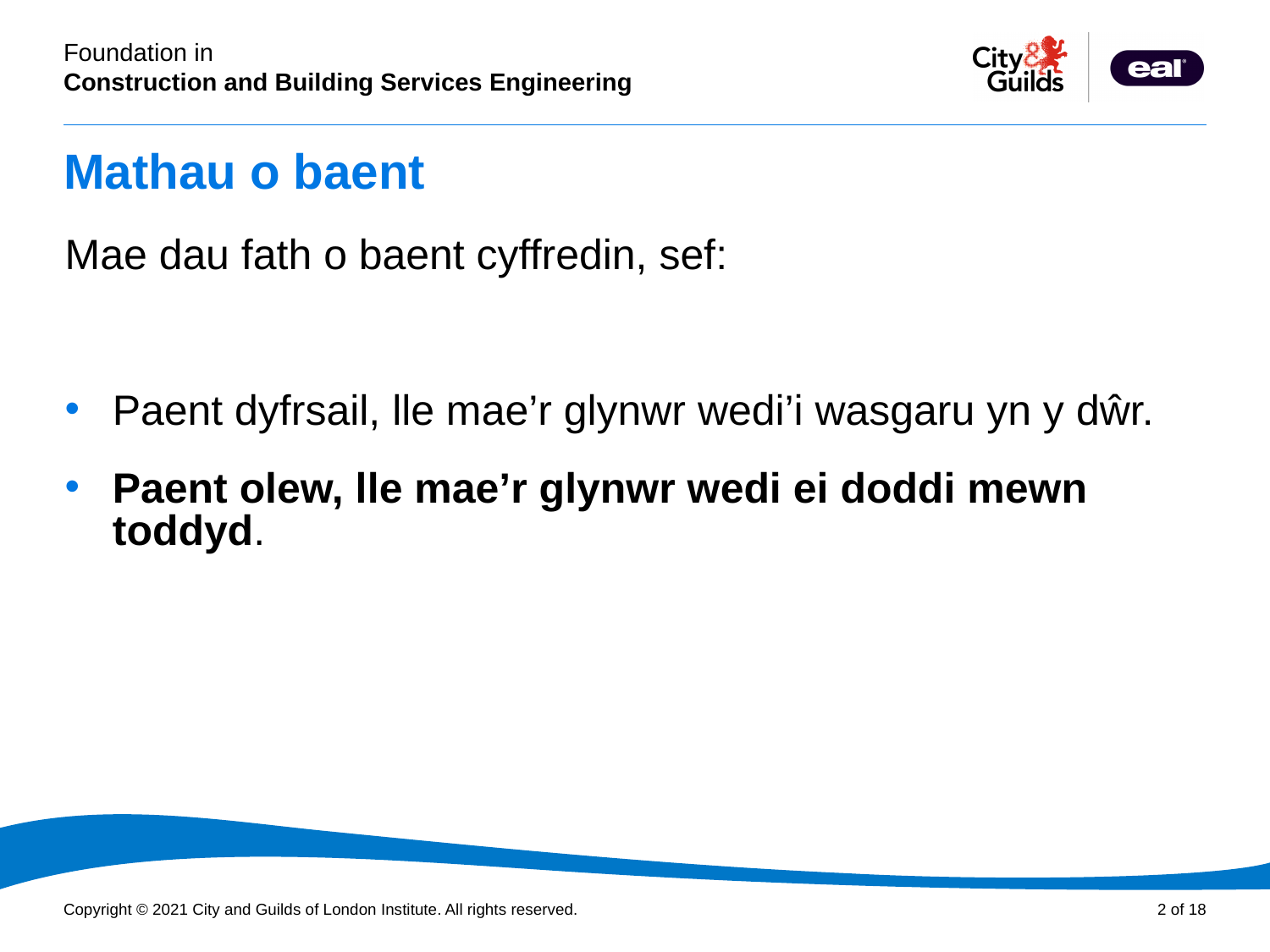

# Mathau o baent
Mae dau fath o baent cyffredin, sef:

Paent dyfrsail, lle mae’r glynwr wedi’i wasgaru yn y dŵr.
Paent olew, lle mae’r glynwr wedi ei doddi mewn toddyd.